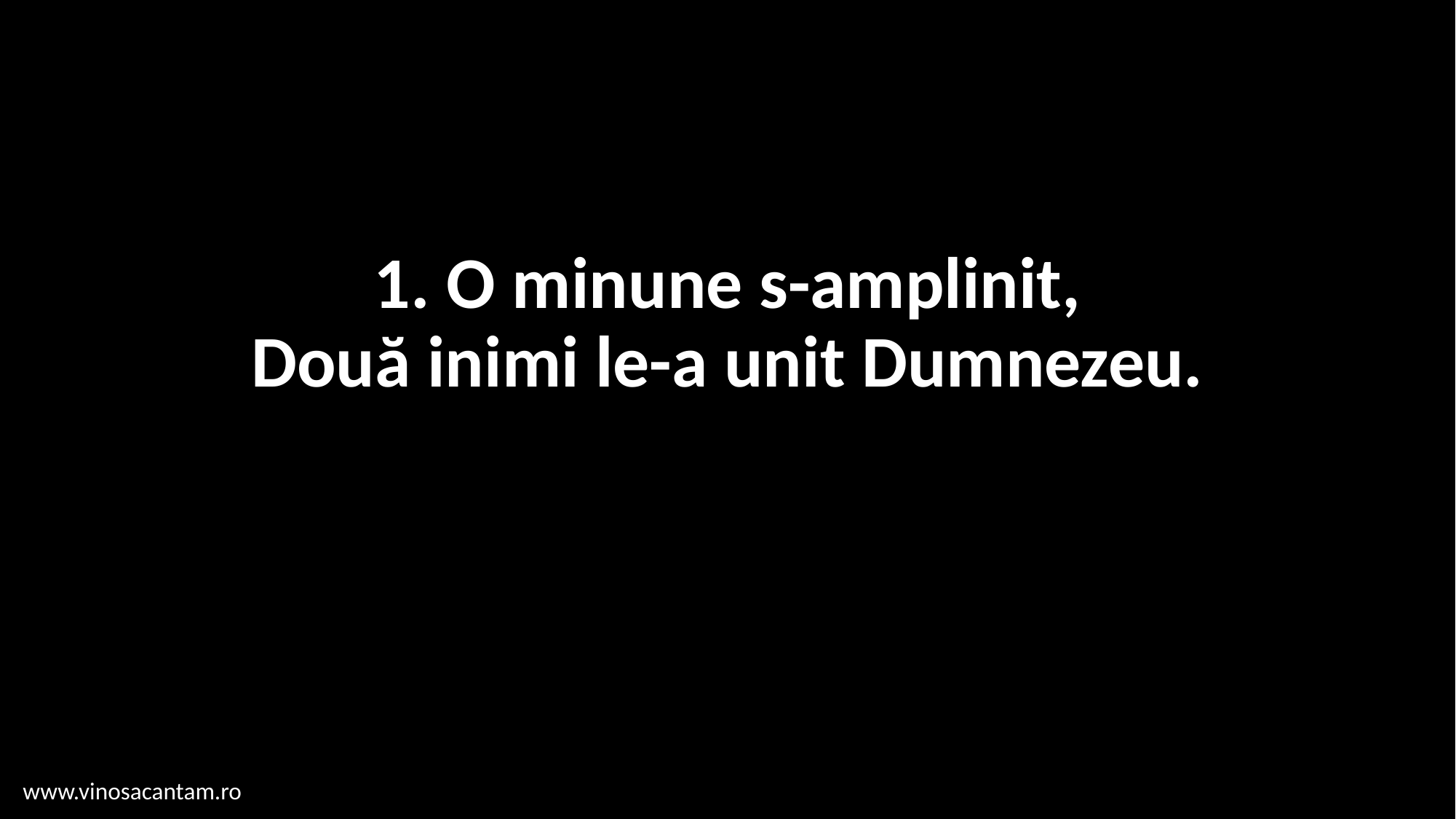

# 1. O minune s-amplinit, Două inimi le-a unit Dumnezeu.
www.vinosacantam.ro